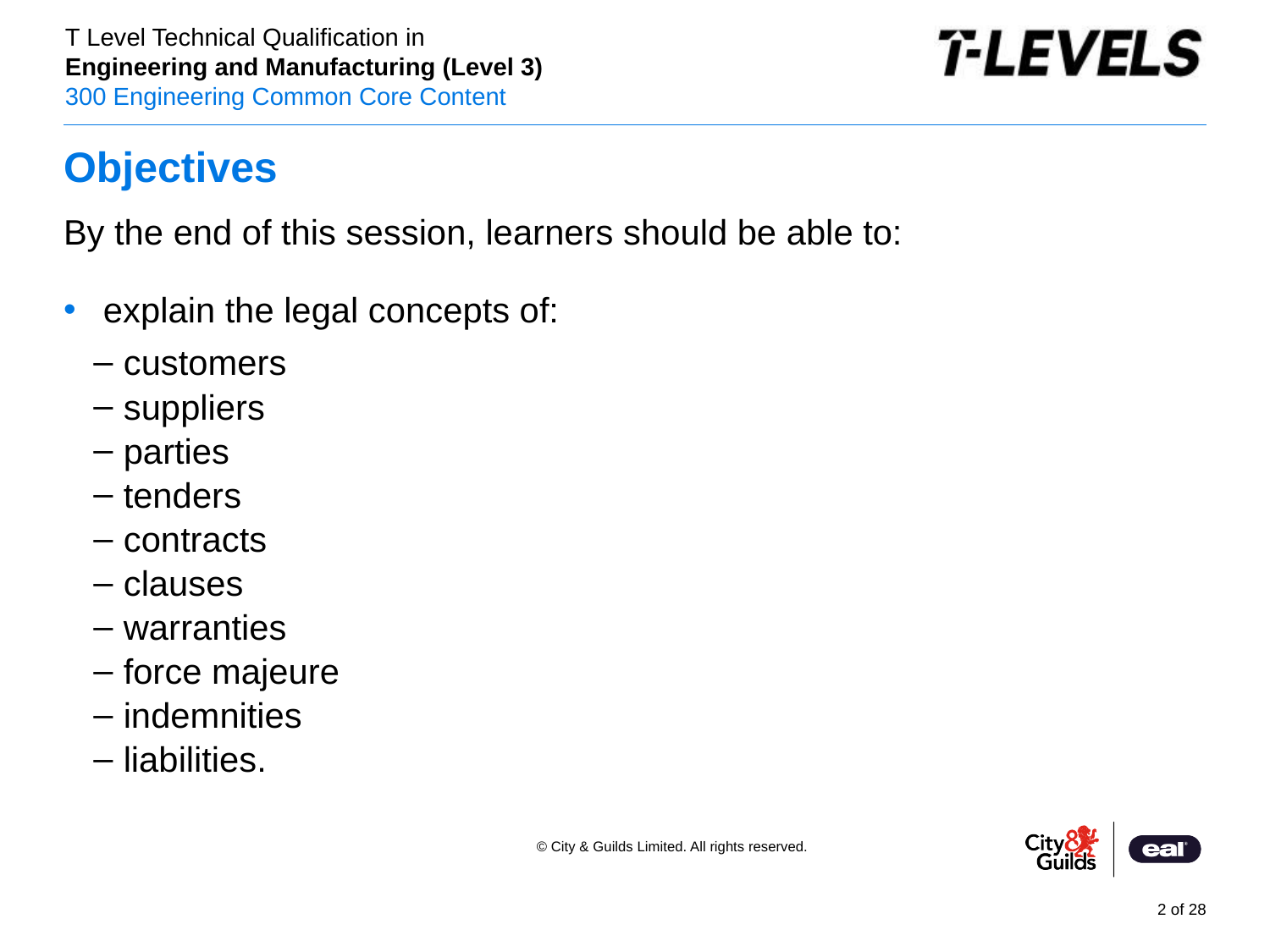

# Objectives
By the end of this session, learners should be able to:
explain the legal concepts of:
customers
suppliers
parties
tenders
contracts
clauses
warranties
force majeure
indemnities
liabilities.